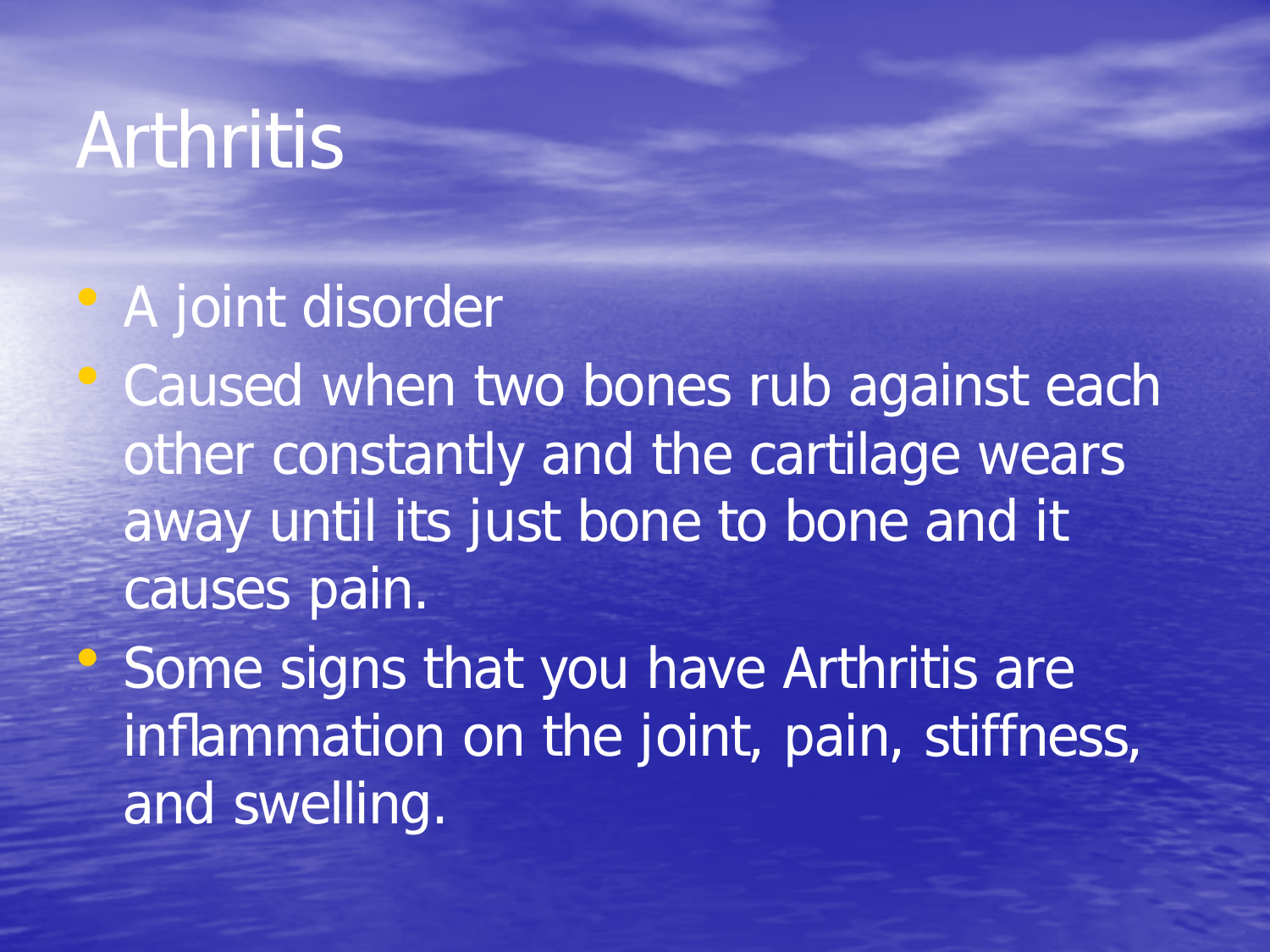

Arthritis
A joint disorder
Caused when two bones rub against each other constantly and the cartilage wears away until its just bone to bone and it causes pain.
Some signs that you have Arthritis are inflammation on the joint, pain, stiffness, and swelling.